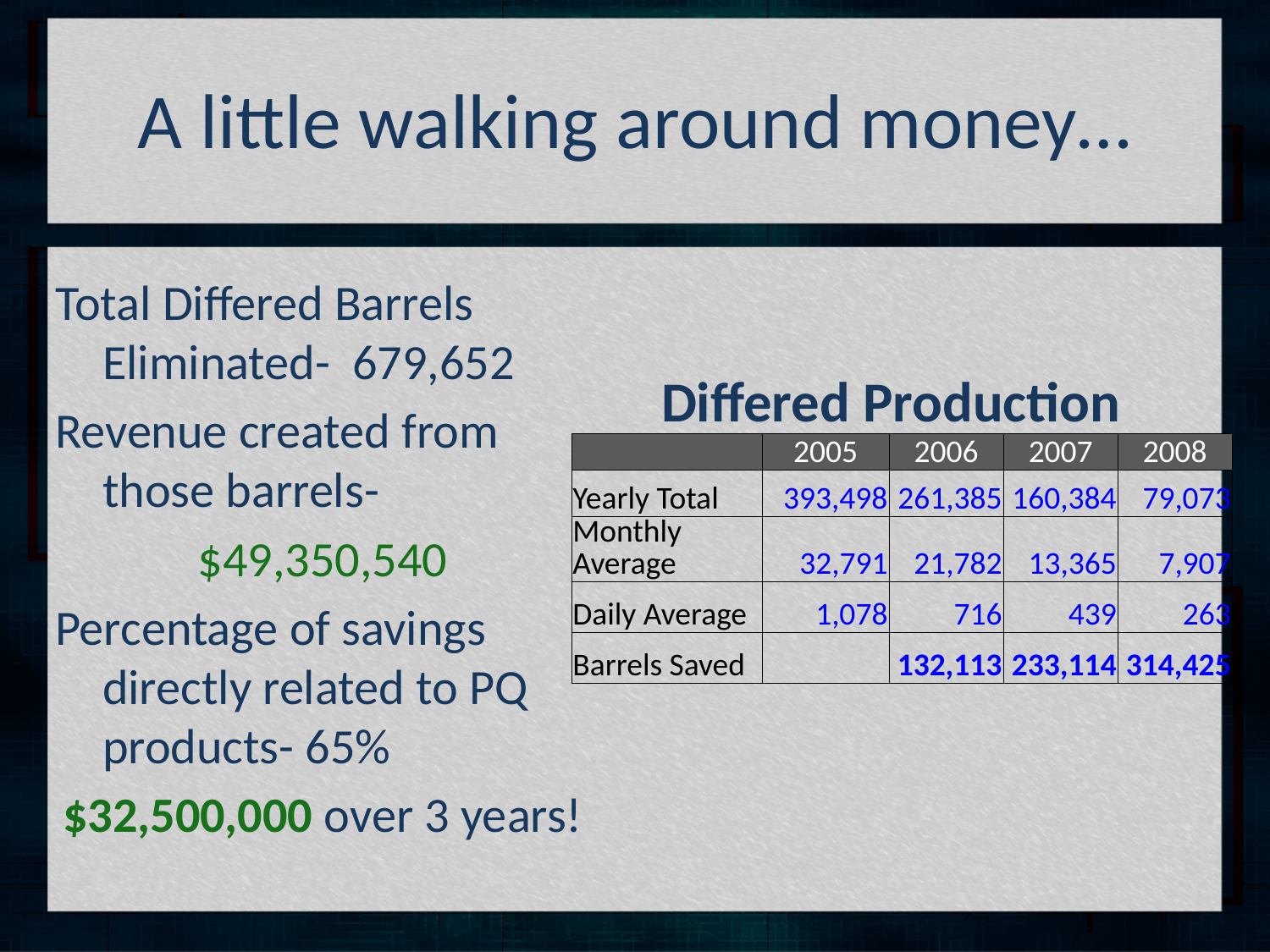

# A little walking around money…
Total Differed Barrels Eliminated-  679,652
Revenue created from those barrels-
$49,350,540
Percentage of savings directly related to PQ products- 65%
$32,500,000 over 3 years!
Differed Production
|  | 2005 | 2006 | 2007 | 2008 |
| --- | --- | --- | --- | --- |
| Yearly Total | 393,498 | 261,385 | 160,384 | 79,073 |
| Monthly Average | 32,791 | 21,782 | 13,365 | 7,907 |
| Daily Average | 1,078 | 716 | 439 | 263 |
| Barrels Saved |  | 132,113 | 233,114 | 314,425 |